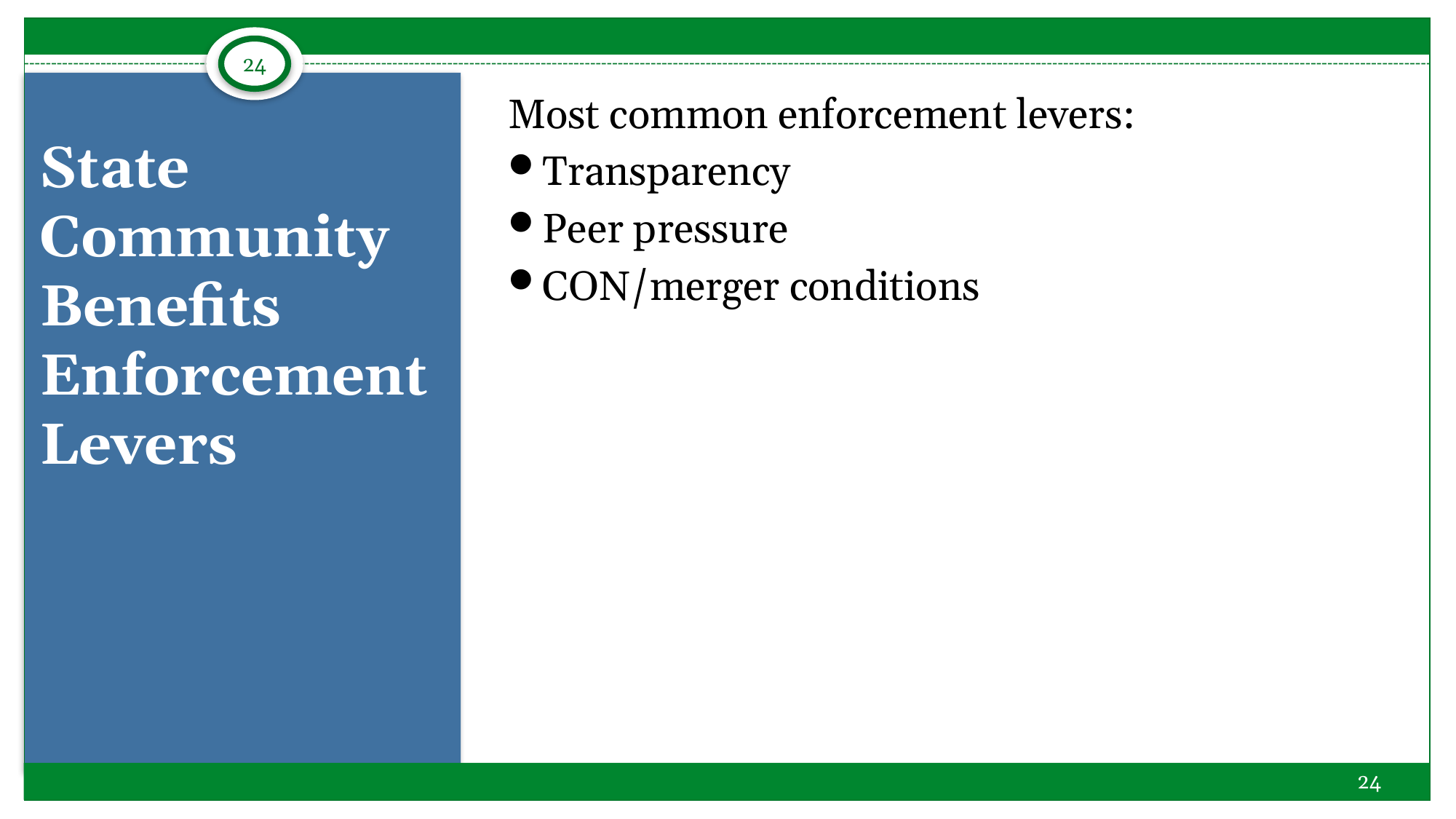

24
Most common enforcement levers:
Transparency
Peer pressure
CON/merger conditions

# State Community Benefits Enforcement Levers